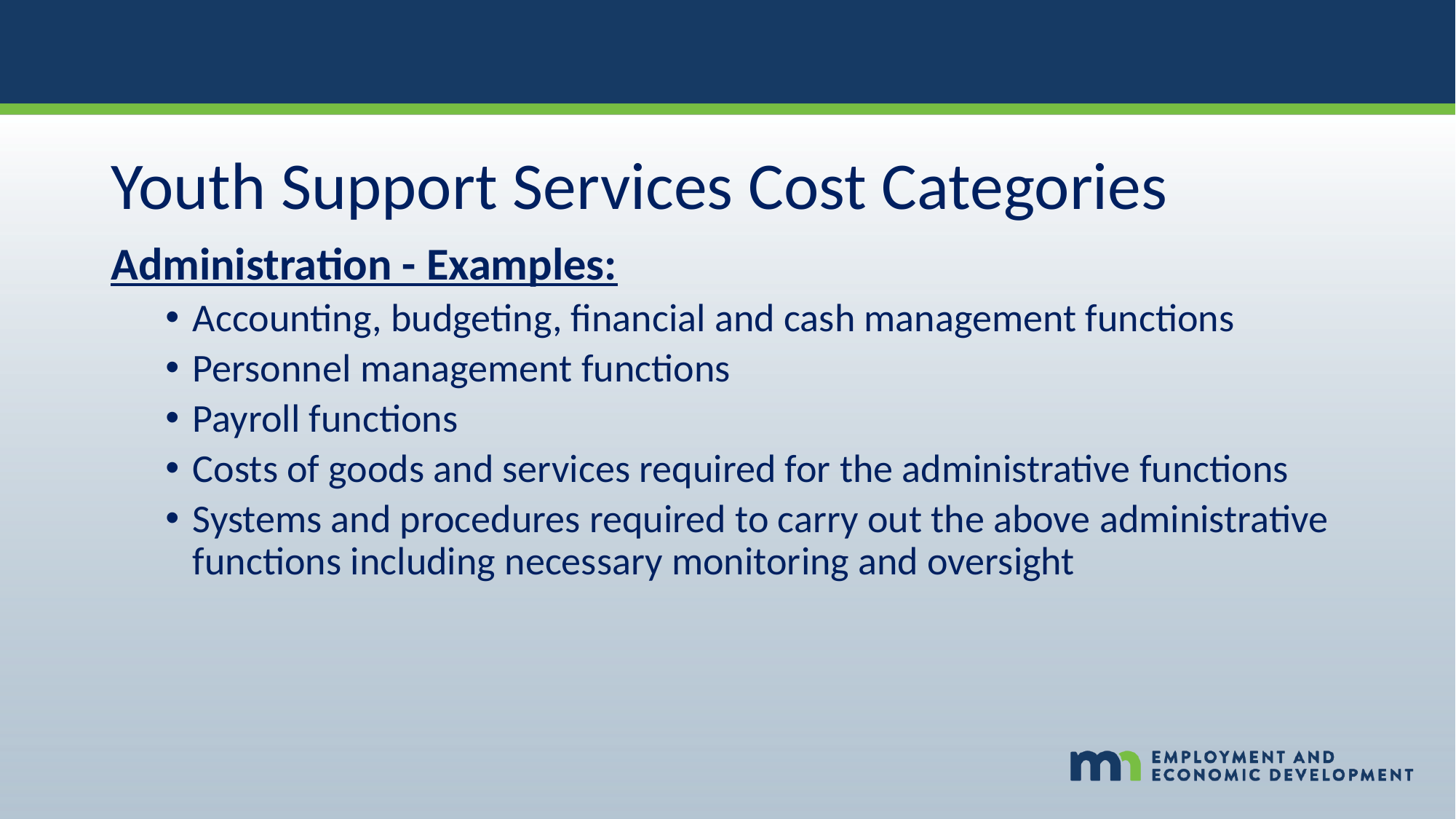

# Youth Support Services Cost Categories
Administration - Examples:
Accounting, budgeting, financial and cash management functions
Personnel management functions
Payroll functions
Costs of goods and services required for the administrative functions
Systems and procedures required to carry out the above administrative functions including necessary monitoring and oversight